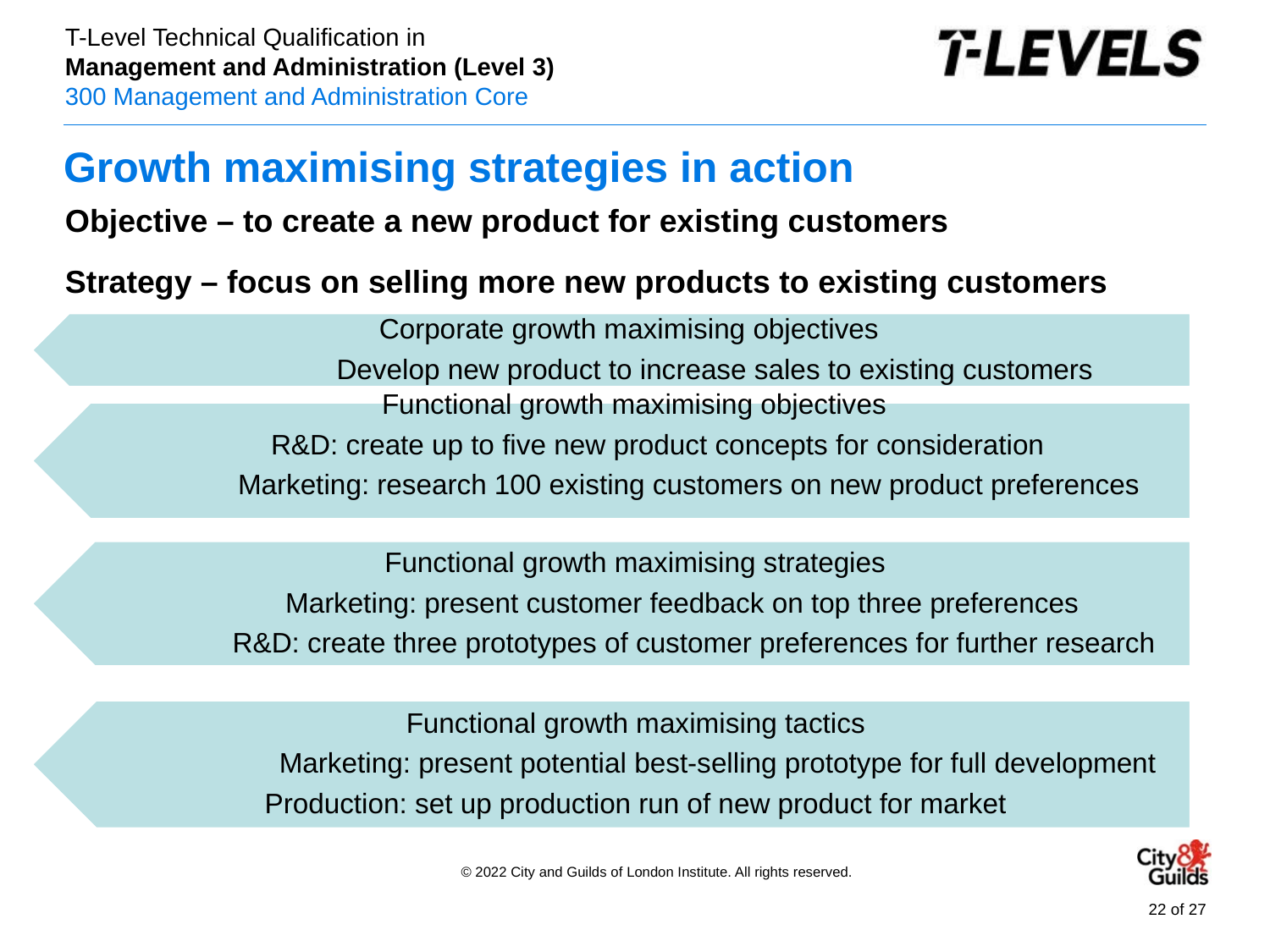

# Growth maximising strategies in action
Objective – to create a new product for existing customers
Strategy – focus on selling more new products to existing customers

Corporate growth maximising objectives
                      Develop new product to increase sales to existing customers

Functional growth maximising objectives
      R&D: create up to five new product concepts for consideration
                  Marketing: research 100 existing customers on new product preferences

Functional growth maximising strategies
            Marketing: present customer feedback on top three preferences
                R&D: create three prototypes of customer preferences for further research

Functional growth maximising tactics
                     Marketing: present potential best-selling prototype for full development
Production: set up production run of new product for market